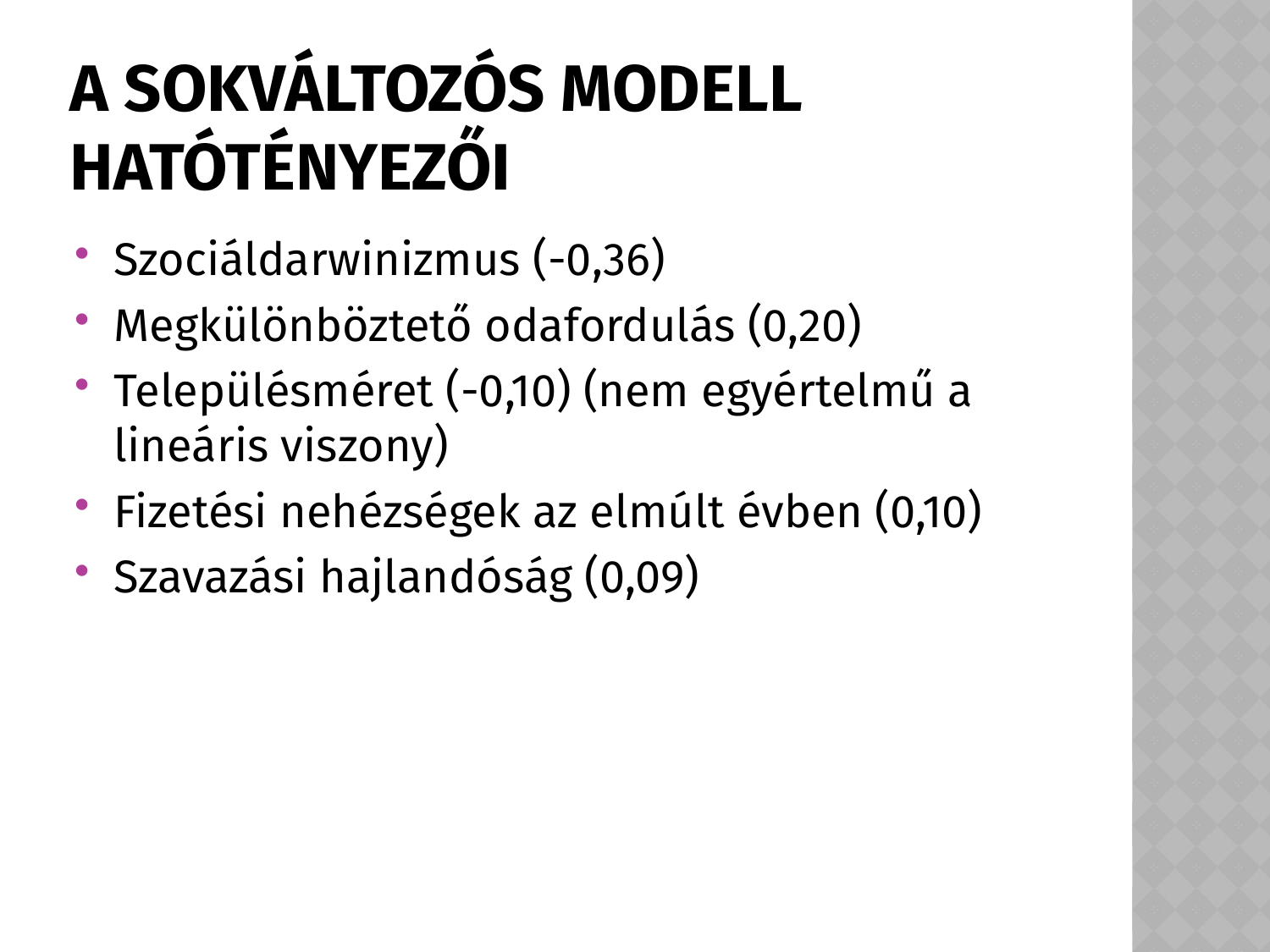

# A sokváltozós modell hatótényezői
Szociáldarwinizmus (-0,36)
Megkülönböztető odafordulás (0,20)
Településméret (-0,10) (nem egyértelmű a lineáris viszony)
Fizetési nehézségek az elmúlt évben (0,10)
Szavazási hajlandóság (0,09)